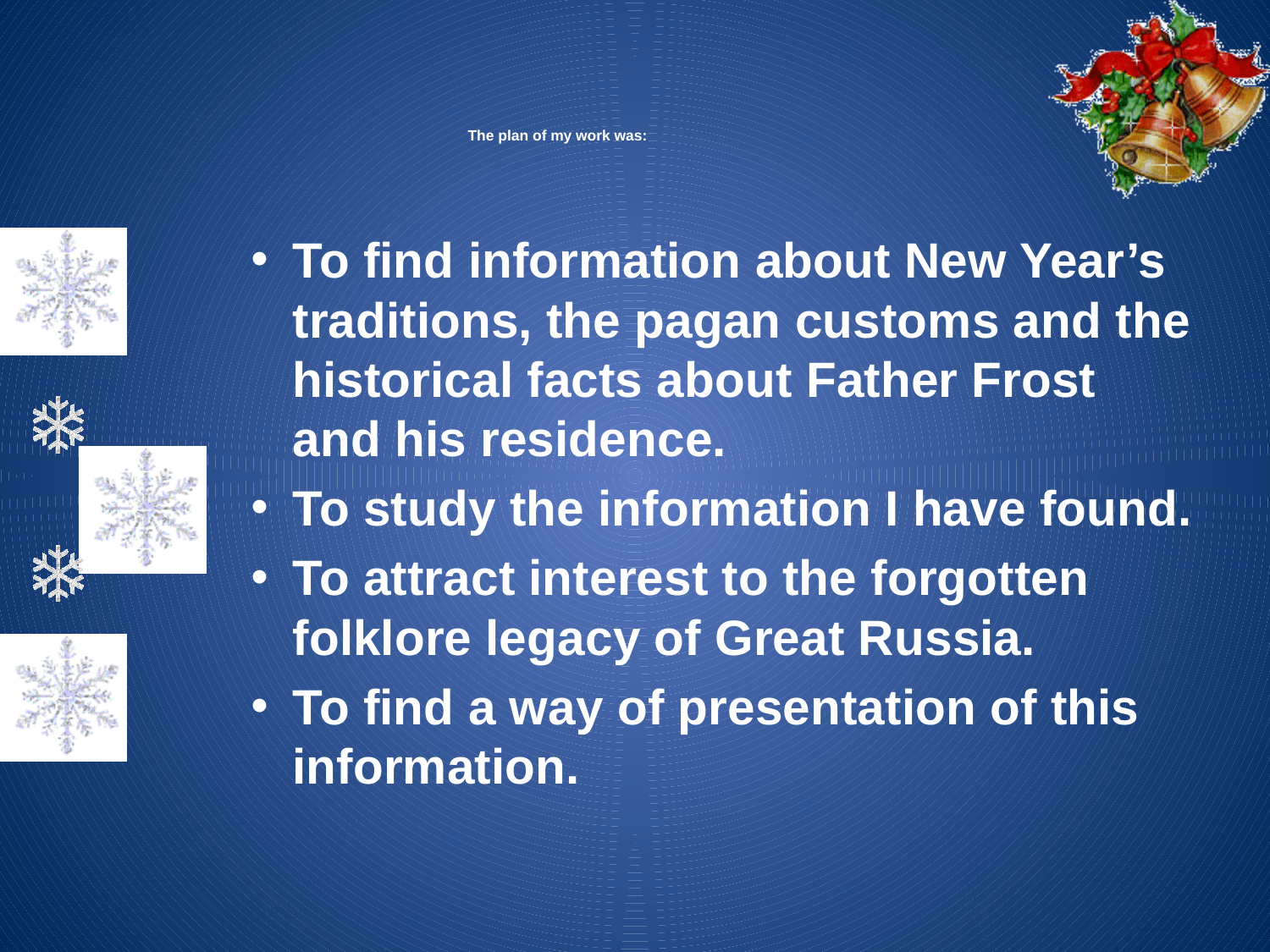

# The plan of my work was:
To find information about New Year’s traditions, the pagan customs and the historical facts about Father Frost and his residence.
To study the information I have found.
To attract interest to the forgotten folklore legacy of Great Russia.
To find a way of presentation of this information.